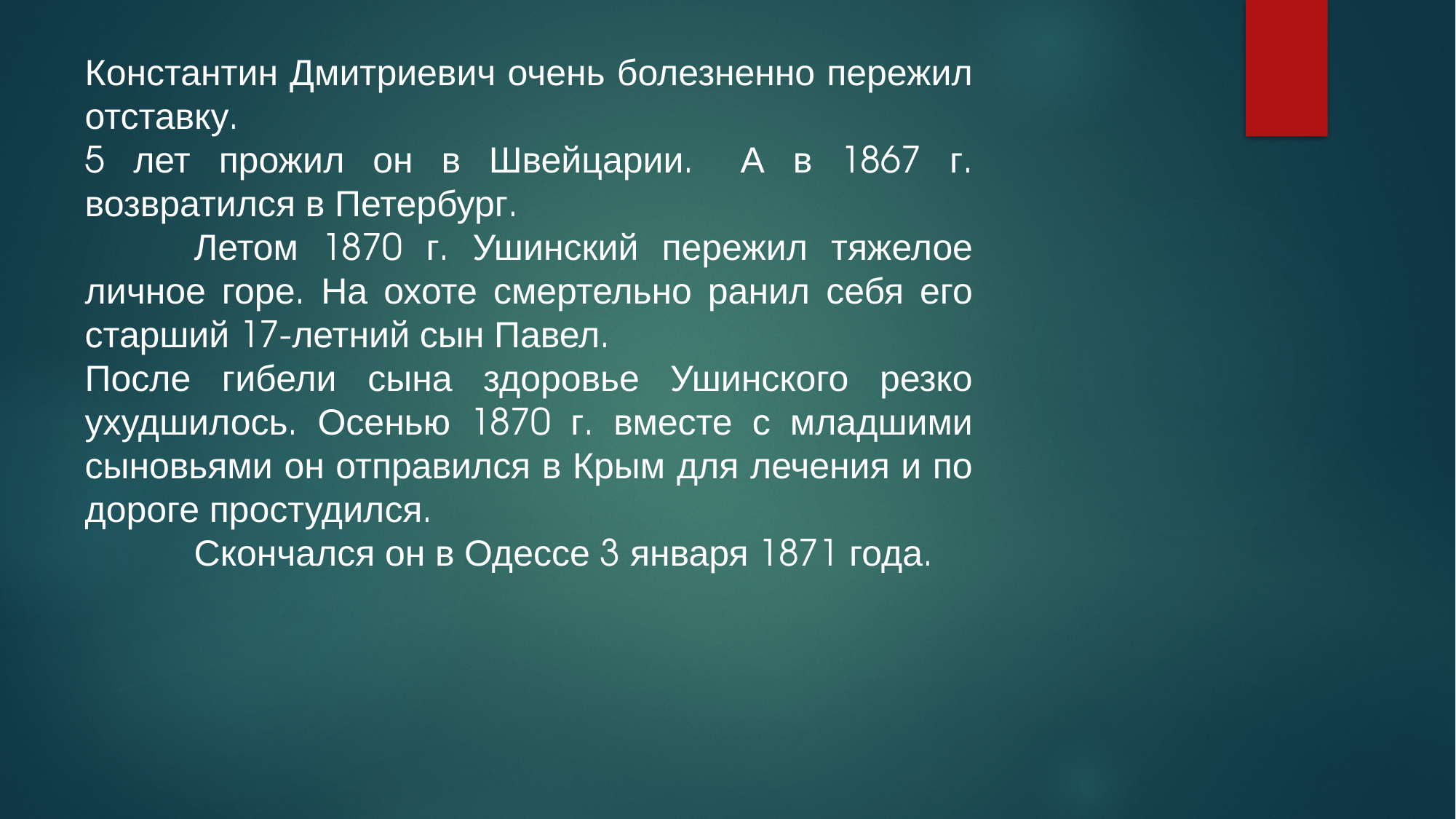

Константин Дмитриевич очень болезненно пережил отставку.
5 лет прожил он в Швейцарии. 	А в 1867 г. возвратился в Петербург.
	Летом 1870 г. Ушинский пережил тяжелое личное горе. На охоте смертельно ранил себя его старший 17-летний сын Павел.
После гибели сына здоровье Ушинского резко ухудшилось. Осенью 1870 г. вместе с младшими сыновьями он отправился в Крым для лечения и по дороге простудился.
	Скончался он в Одессе 3 января 1871 года.